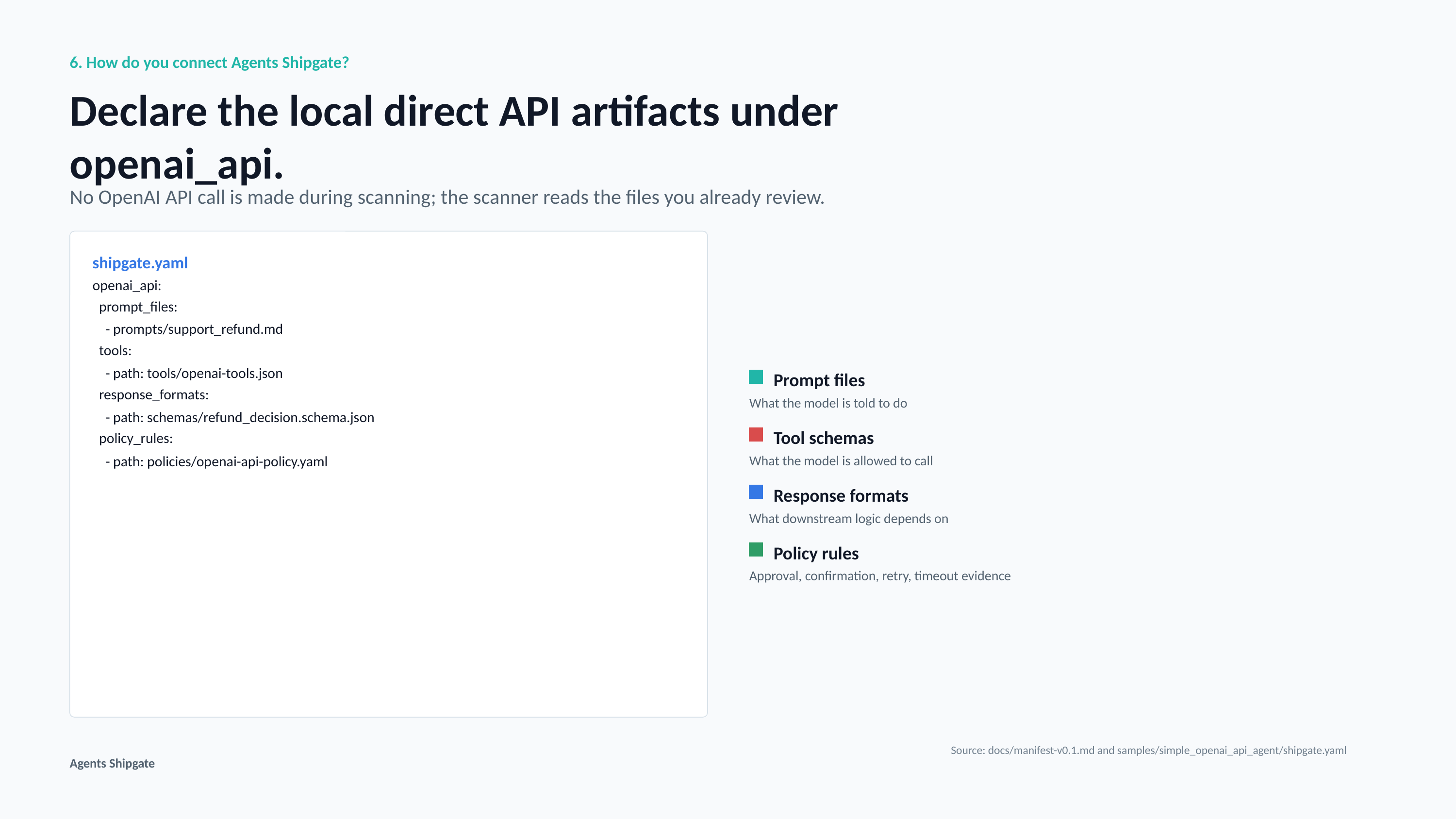

6. How do you connect Agents Shipgate?
Declare the local direct API artifacts under openai_api.
No OpenAI API call is made during scanning; the scanner reads the files you already review.

shipgate.yaml
openai_api:
  prompt_files:
    - prompts/support_refund.md
  tools:
    - path: tools/openai-tools.json
Prompt files

  response_formats:
What the model is told to do
    - path: schemas/refund_decision.schema.json
Tool schemas

  policy_rules:
    - path: policies/openai-api-policy.yaml
What the model is allowed to call
Response formats

What downstream logic depends on
Policy rules

Approval, confirmation, retry, timeout evidence
Source: docs/manifest-v0.1.md and samples/simple_openai_api_agent/shipgate.yaml
Agents Shipgate